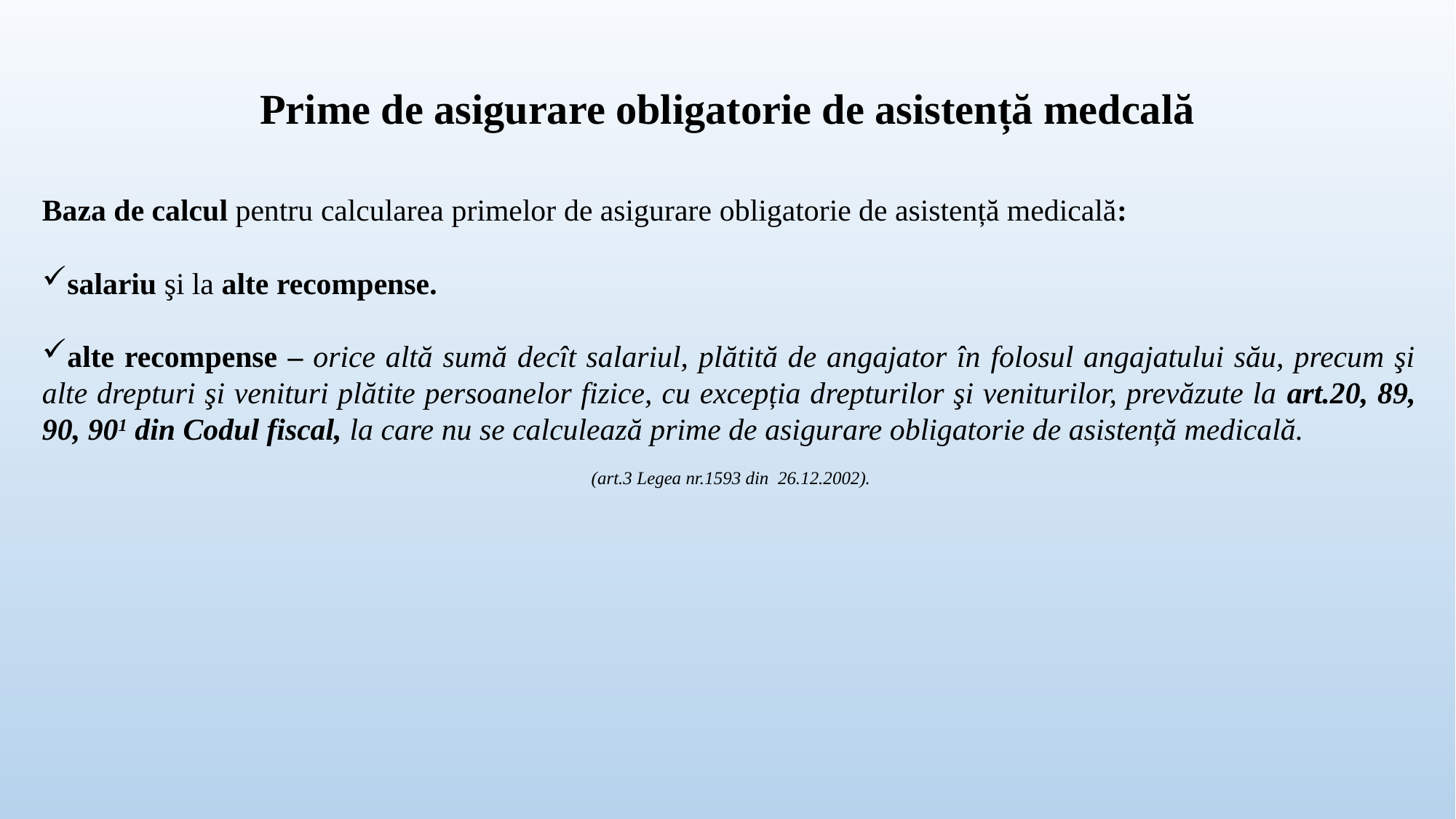

# Prime de asigurare obligatorie de asistență medcală
Baza de calcul pentru calcularea primelor de asigurare obligatorie de asistență medicală:

salariu şi la alte recompense.

alte recompense – orice altă sumă decît salariul, plătită de angajator în folosul angajatului său, precum şi alte drepturi şi venituri plătite persoanelor fizice, cu excepția drepturilor şi veniturilor, prevăzute la art.20, 89, 90, 901 din Codul fiscal, la care nu se calculează prime de asigurare obligatorie de asistență medicală.

 (art.3 Legea nr.1593 din  26.12.2002).